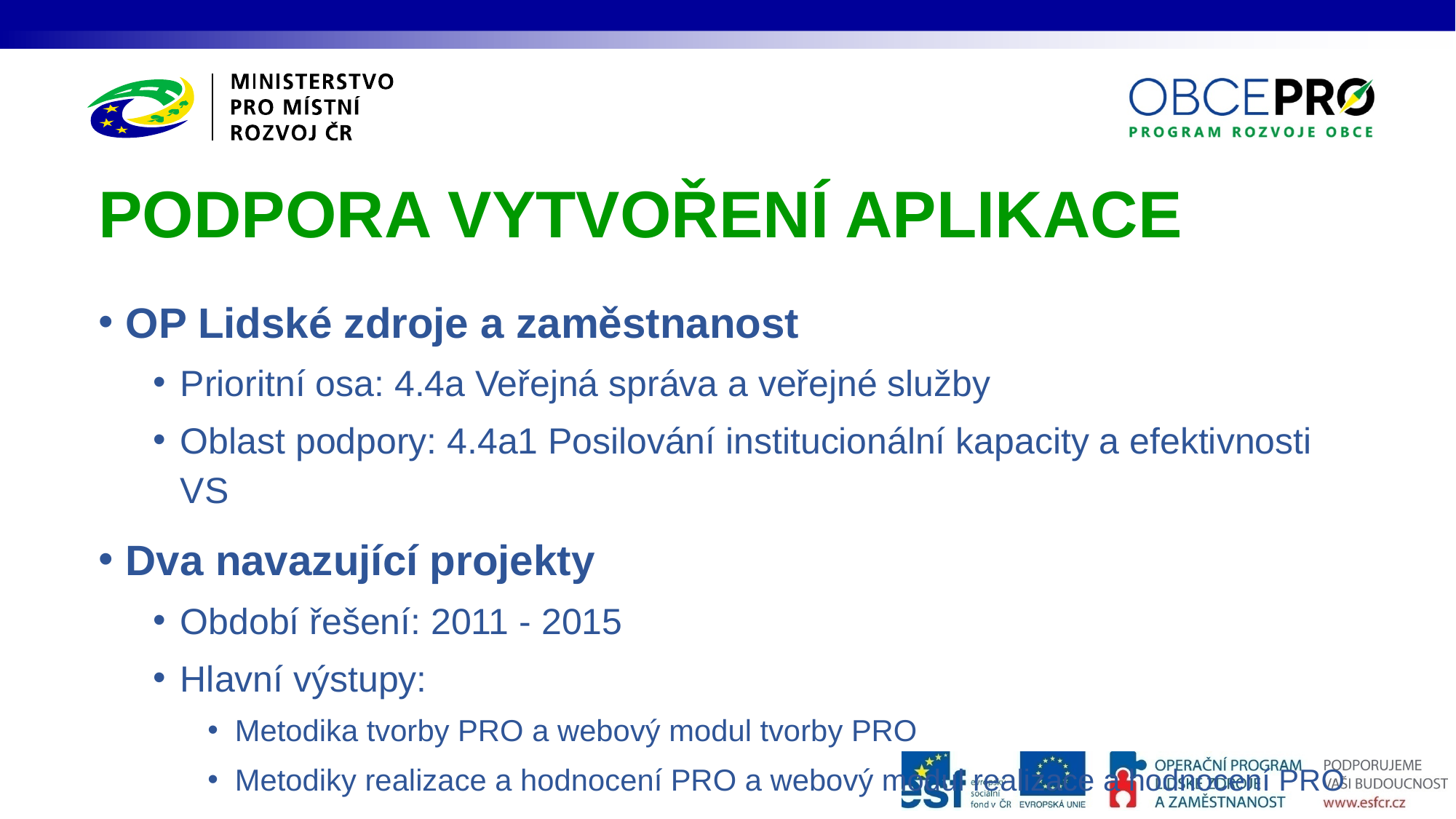

# PODPORA VYTVOŘENÍ APLIKACE
OP Lidské zdroje a zaměstnanost
Prioritní osa: 4.4a Veřejná správa a veřejné služby
Oblast podpory: 4.4a1 Posilování institucionální kapacity a efektivnosti VS
Dva navazující projekty
Období řešení: 2011 - 2015
Hlavní výstupy:
Metodika tvorby PRO a webový modul tvorby PRO
Metodiky realizace a hodnocení PRO a webový modul realizace a hodnocení PRO